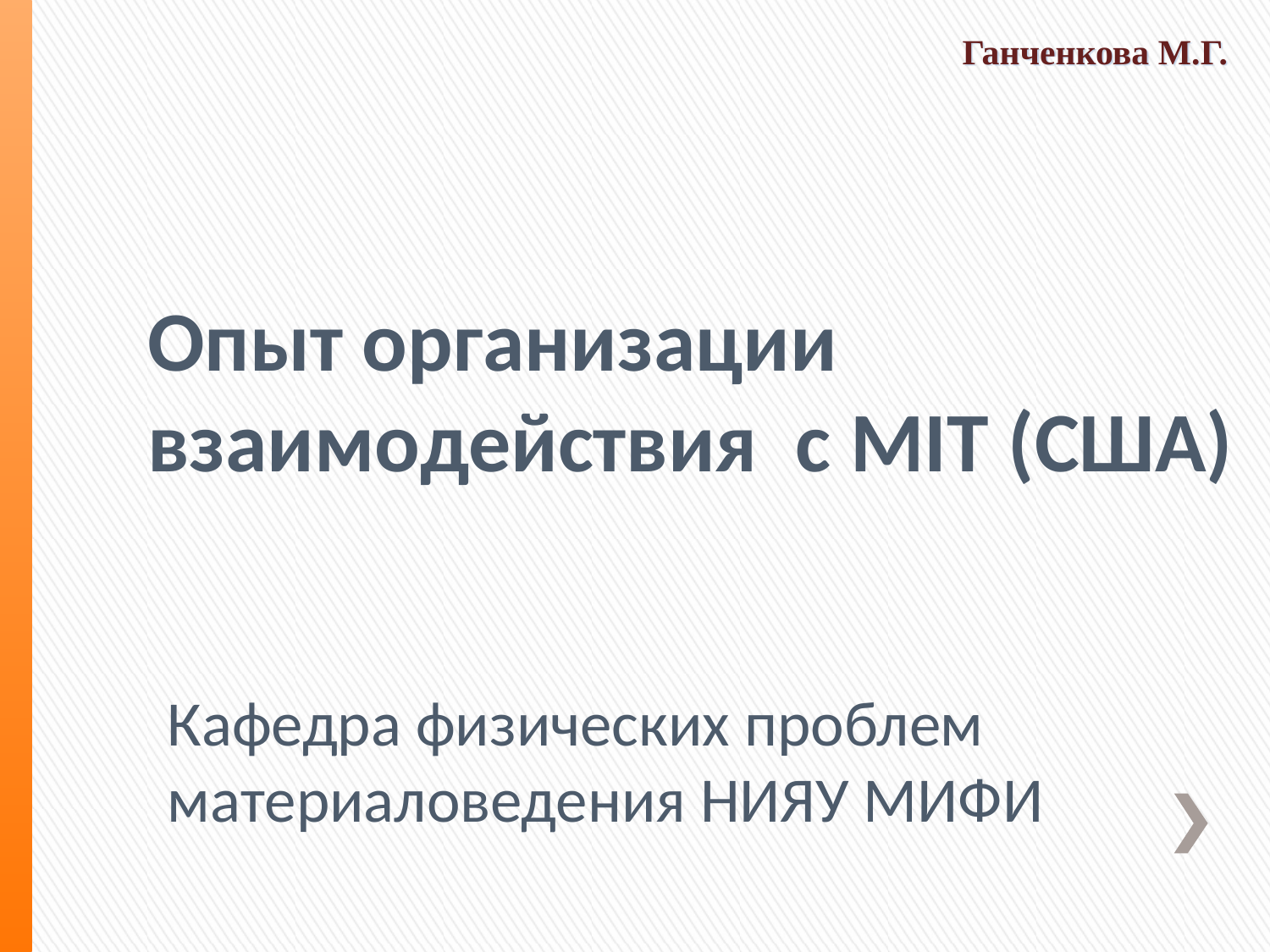

Ганченкова М.Г.
Опыт организации взаимодействия  с MIT (США)

Кафедра физических проблем материаловедения НИЯУ МИФИ